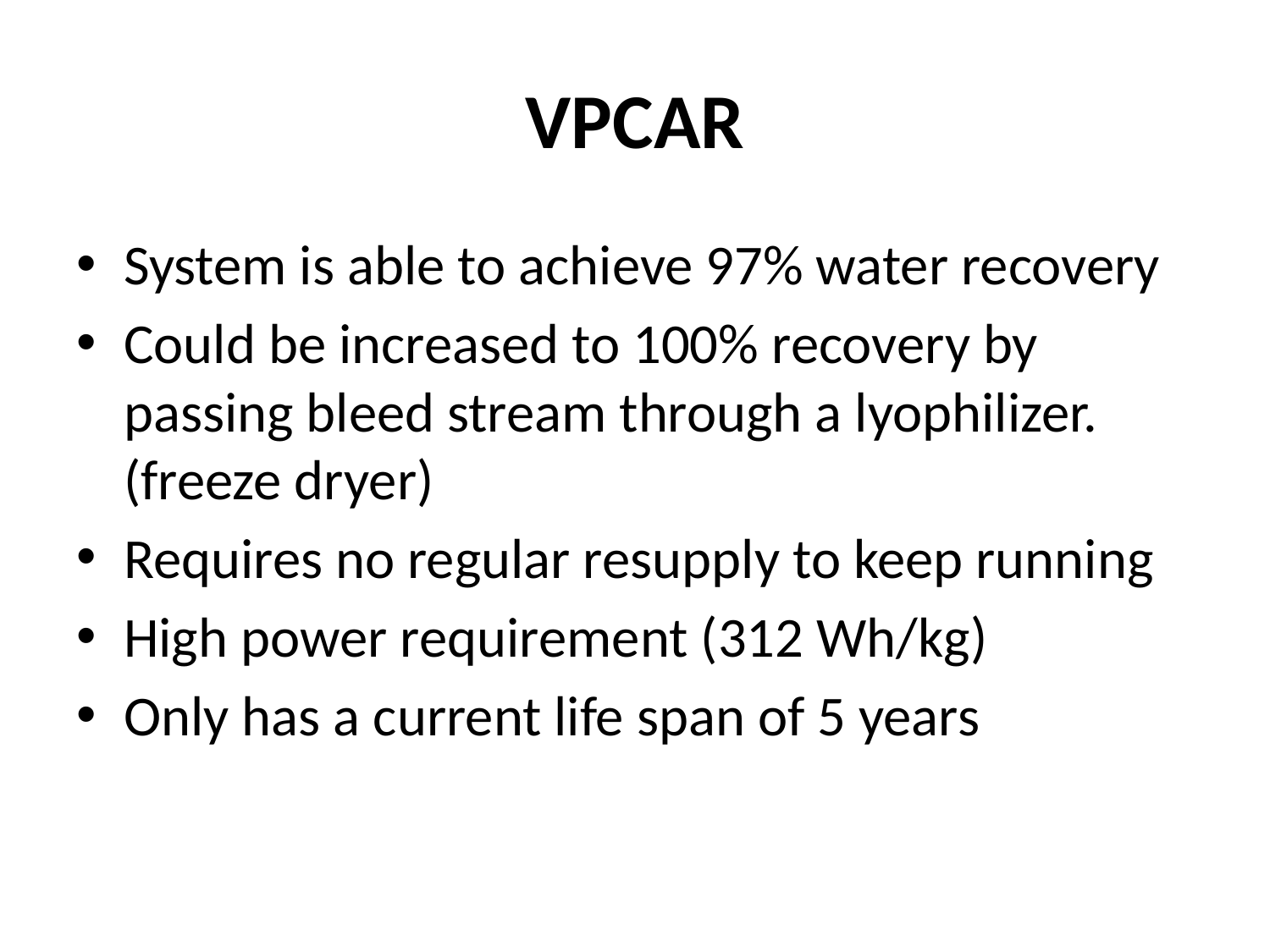

# VPCAR
System is able to achieve 97% water recovery
Could be increased to 100% recovery by passing bleed stream through a lyophilizer. (freeze dryer)
Requires no regular resupply to keep running
High power requirement (312 Wh/kg)
Only has a current life span of 5 years